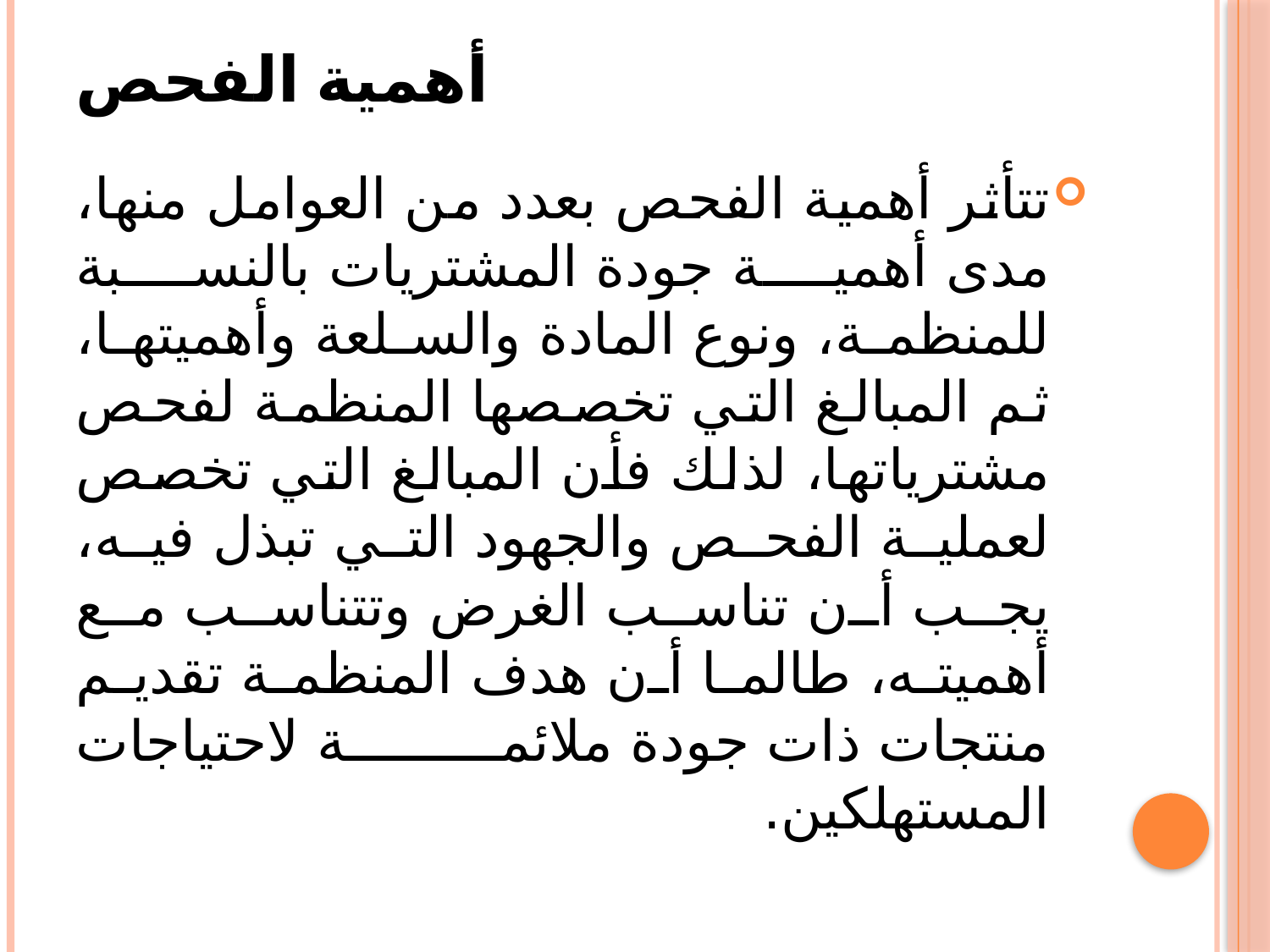

# أهمية الفحص
تتأثر أهمية الفحص بعدد من العوامل منها، مدى أهمية جودة المشتريات بالنسبة للمنظمة، ونوع المادة والسلعة وأهميتها، ثم المبالغ التي تخصصها المنظمة لفحص مشترياتها، لذلك فأن المبالغ التي تخصص لعملية الفحص والجهود التي تبذل فيه، يجب أن تناسب الغرض وتتناسب مع أهميته، طالما أن هدف المنظمة تقديم منتجات ذات جودة ملائمة لاحتياجات المستهلكين.